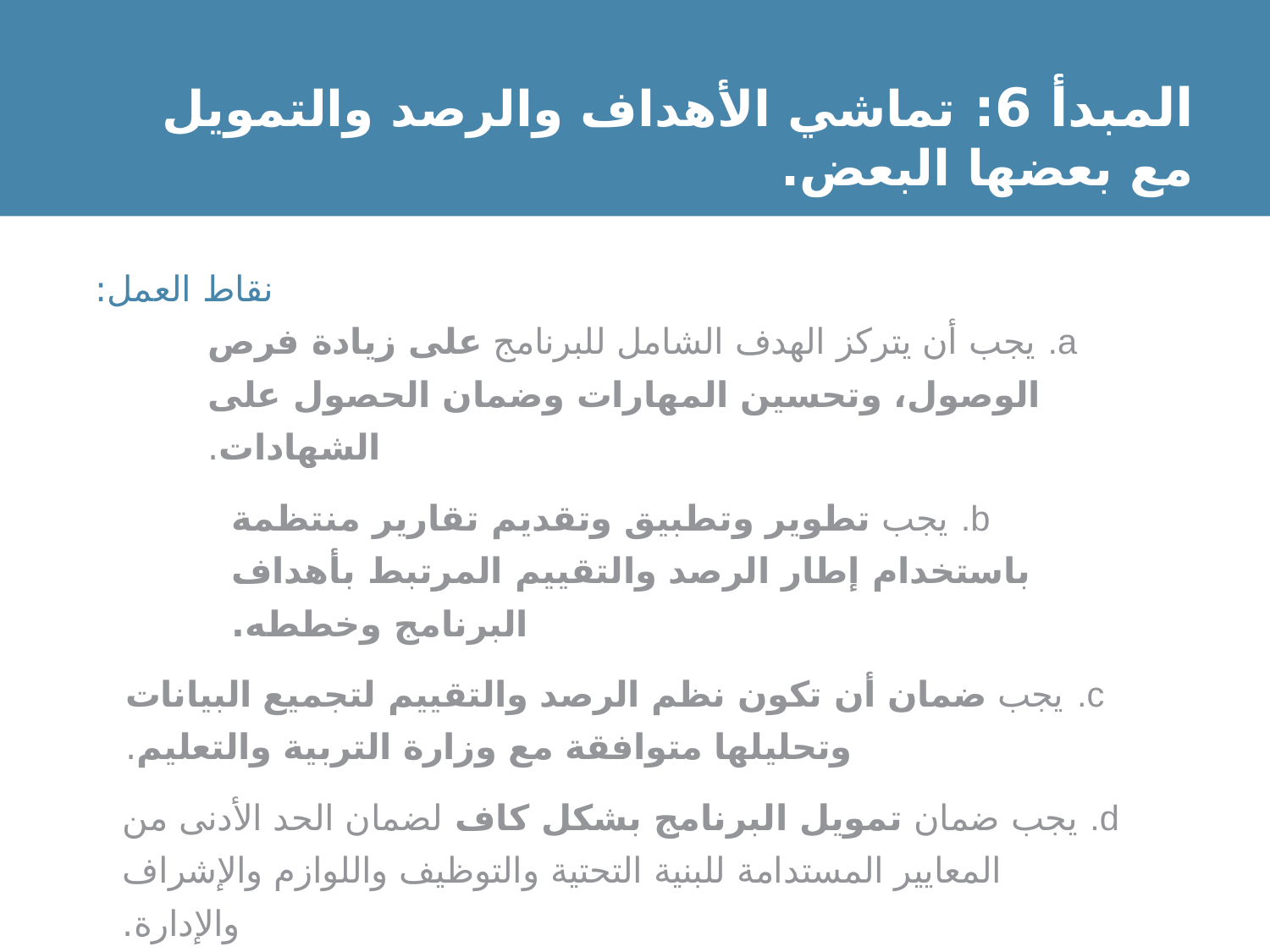

# المبدأ 6: تماشي الأهداف والرصد والتمويل مع بعضها البعض.
نقاط العمل:
	 يجب أن يتركز الهدف الشامل للبرنامج على زيادة فرص الوصول، وتحسين المهارات وضمان الحصول على الشهادات.
	 يجب تطوير وتطبيق وتقديم تقارير منتظمة باستخدام إطار الرصد والتقييم المرتبط بأهداف البرنامج وخططه.
	 يجب ضمان أن تكون نظم الرصد والتقييم لتجميع البيانات وتحليلها متوافقة مع وزارة التربية والتعليم.
	 يجب ضمان تمويل البرنامج بشكل كاف لضمان الحد الأدنى من المعايير المستدامة للبنية التحتية والتوظيف واللوازم والإشراف والإدارة.
يجب تضمين استراتيجيات خروج و/أو خطة استدامة خلال تصميم برنامج
التعليم المتسارع.